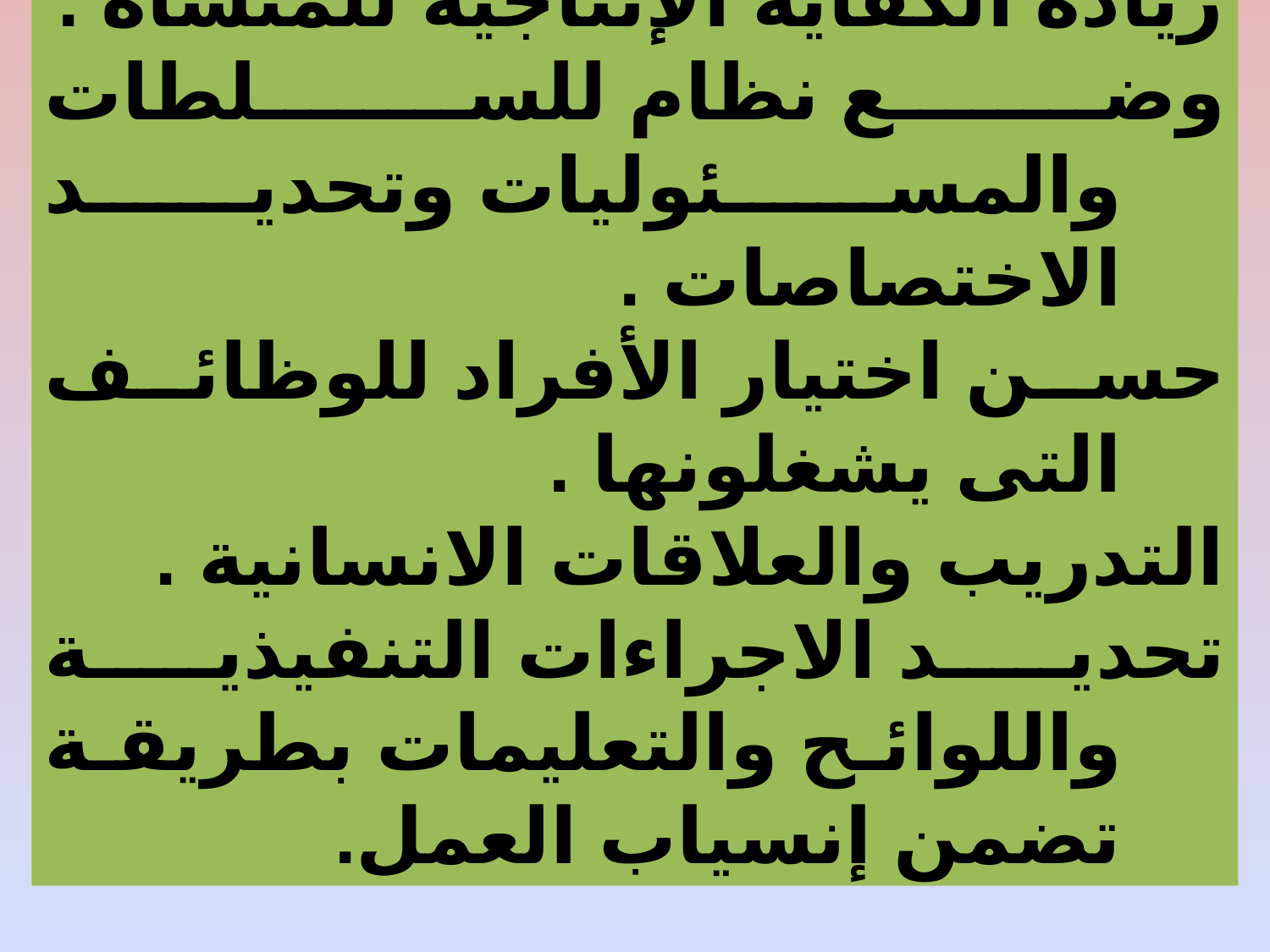

زيادة الكفاية الإنتاجية للمنشأة .
وضع نظام للسلطات والمسئوليات وتحديد الاختصاصات .
حسن اختيار الأفراد للوظائف التى يشغلونها .
التدريب والعلاقات الانسانية .
تحديد الاجراءات التنفيذية واللوائح والتعليمات بطريقة تضمن إنسياب العمل.